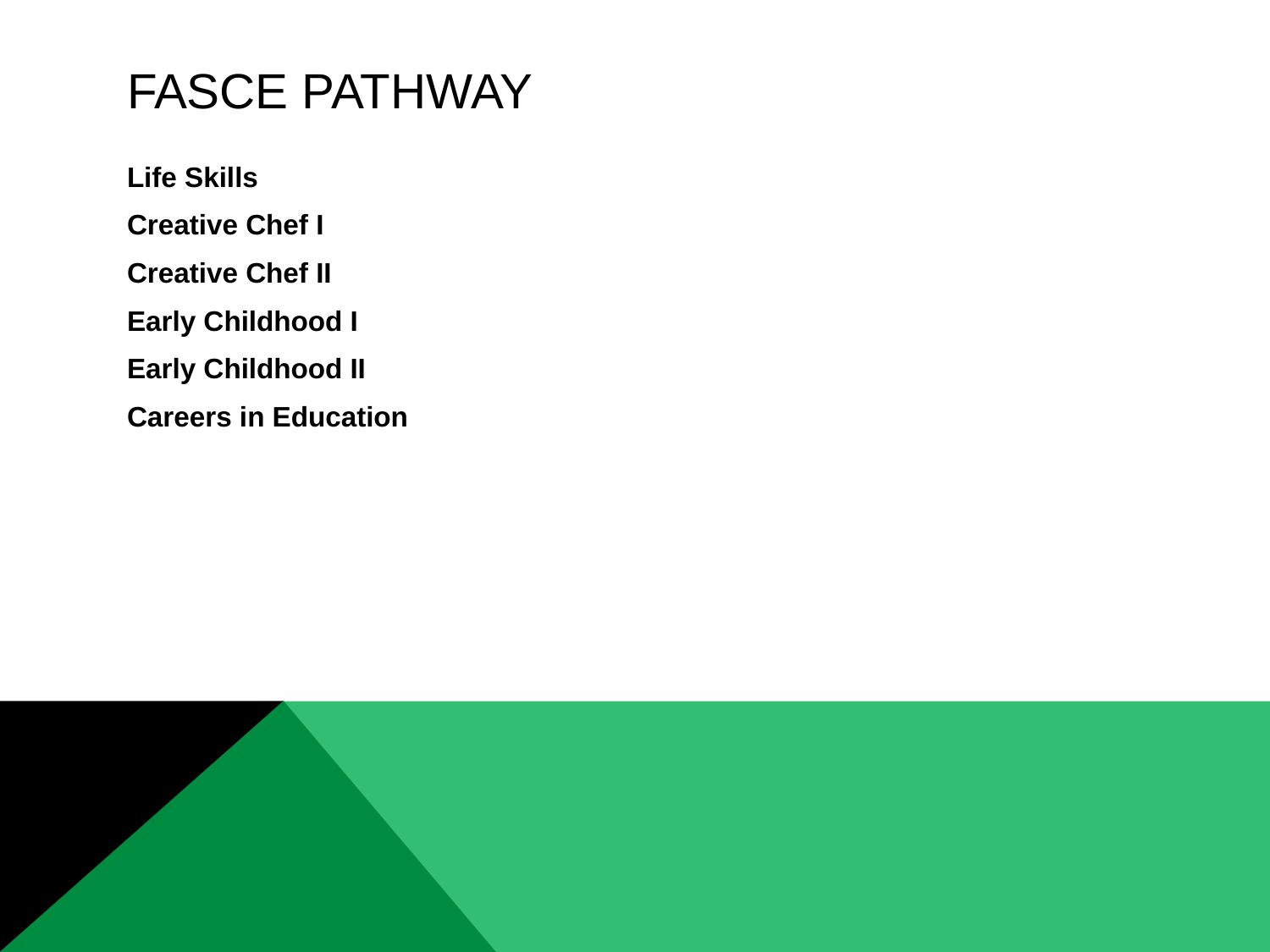

# FASCE Pathway
Life Skills
Creative Chef I
Creative Chef II
Early Childhood I
Early Childhood II
Careers in Education